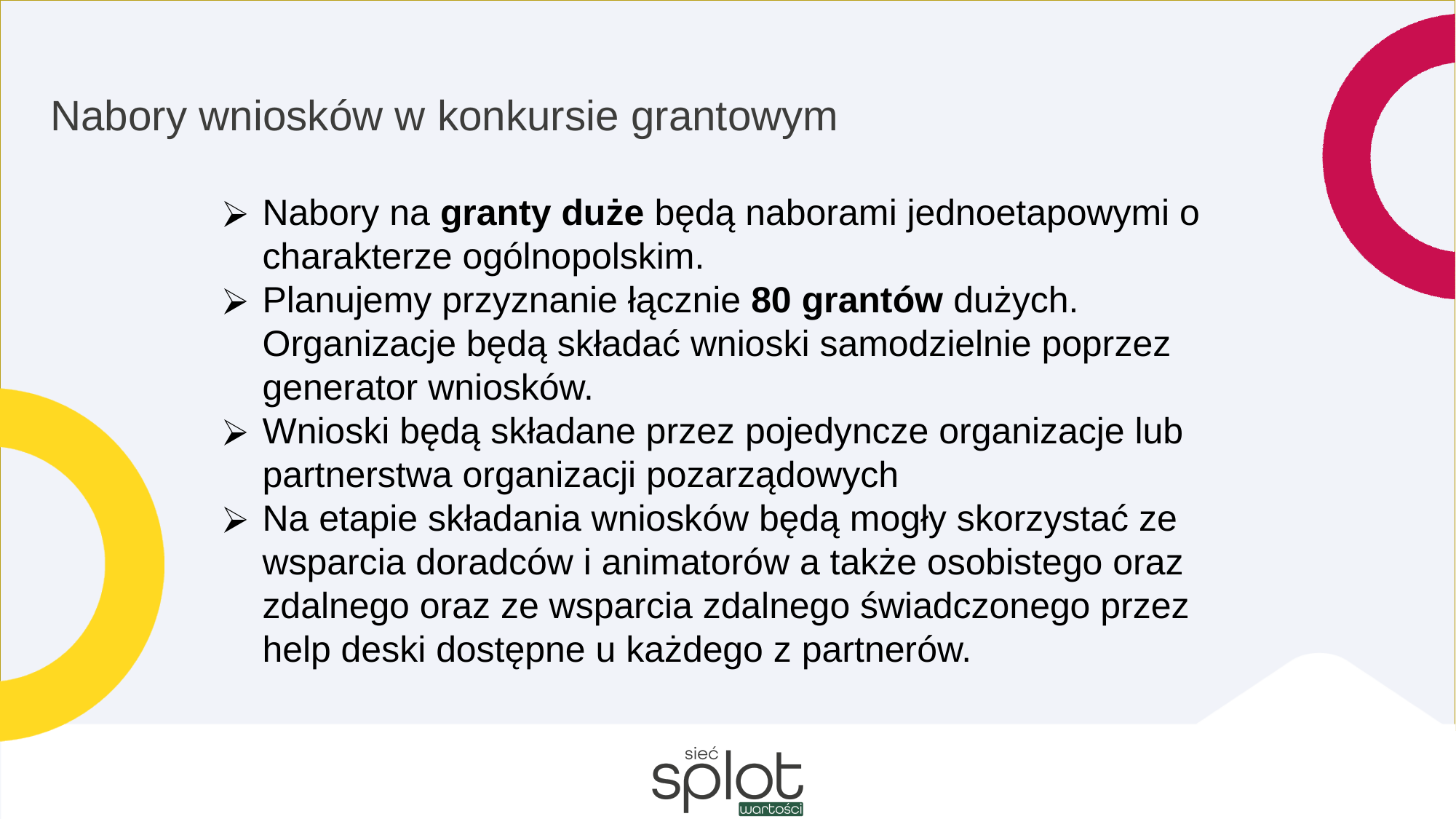

# Nabory wniosków w konkursie grantowym
Nabory na granty duże będą naborami jednoetapowymi o charakterze ogólnopolskim.
Planujemy przyznanie łącznie 80 grantów dużych. Organizacje będą składać wnioski samodzielnie poprzez generator wniosków.
Wnioski będą składane przez pojedyncze organizacje lub partnerstwa organizacji pozarządowych
Na etapie składania wniosków będą mogły skorzystać ze wsparcia doradców i animatorów a także osobistego oraz zdalnego oraz ze wsparcia zdalnego świadczonego przez help deski dostępne u każdego z partnerów.